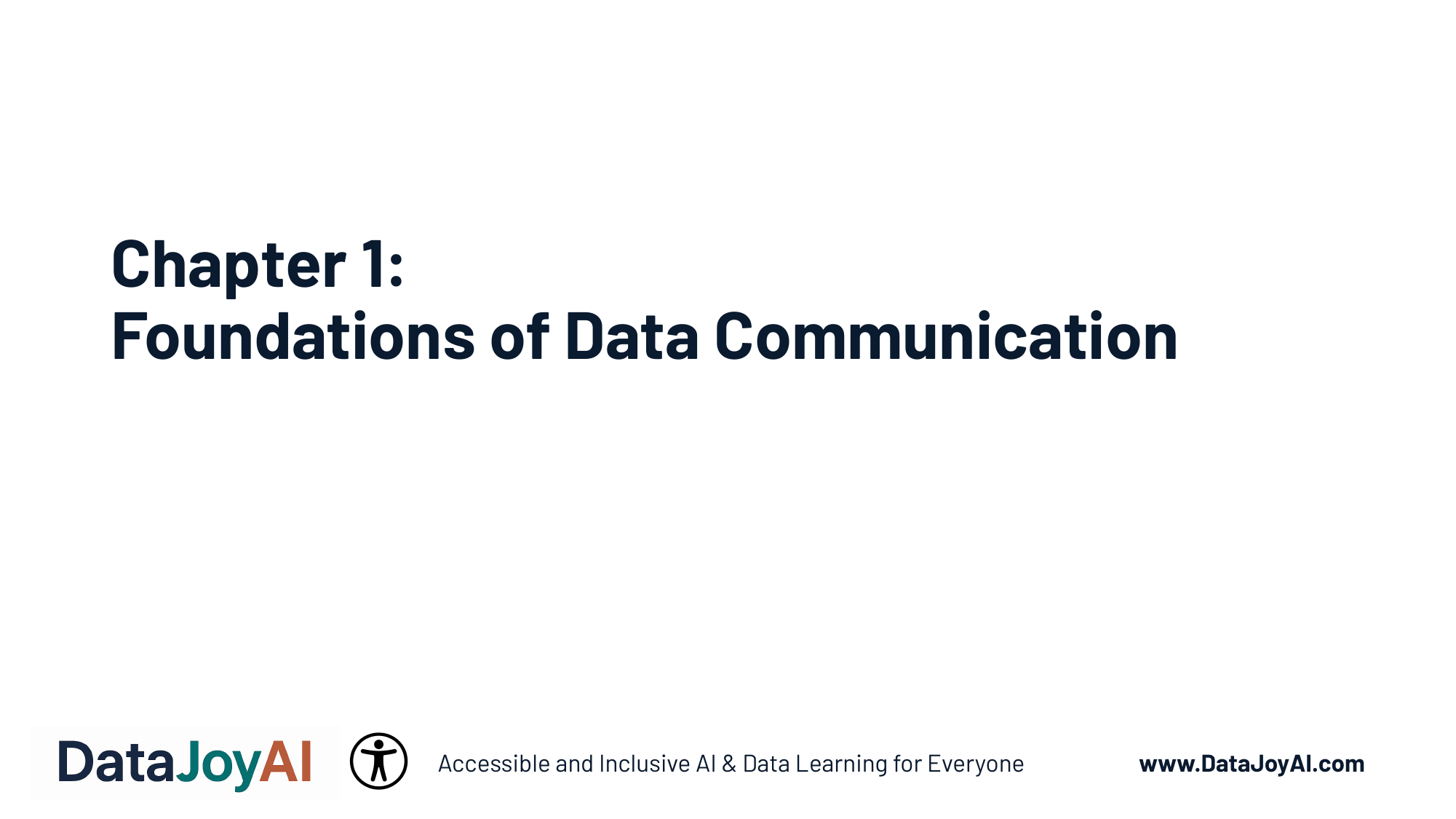

# Chapter 1: Foundations of Data Communication